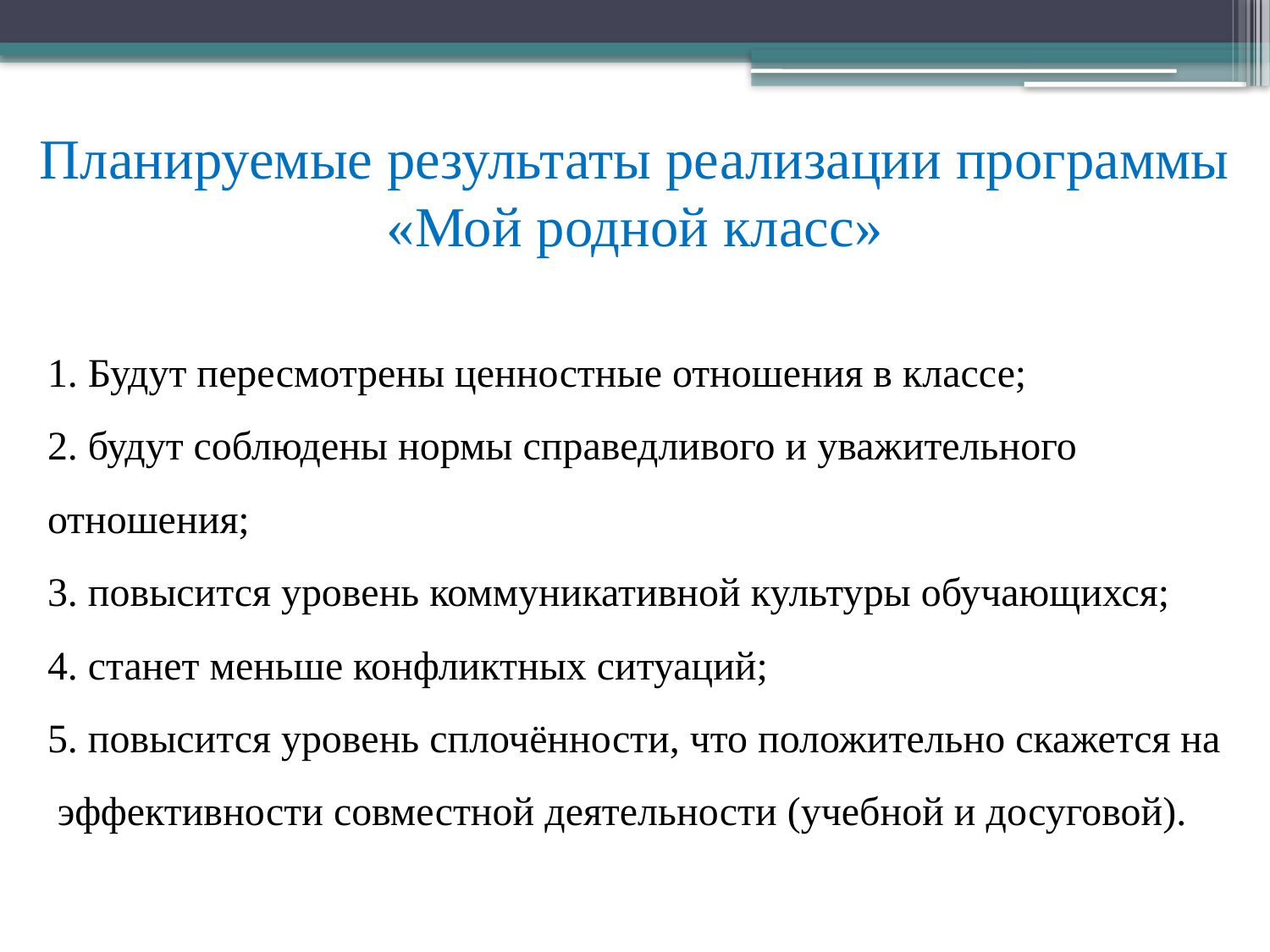

# Планируемые результаты реализации программы «Мой родной класс»
1. Будут пересмотрены ценностные отношения в классе;
2. будут соблюдены нормы справедливого и уважительного отношения;
3. повысится уровень коммуникативной культуры обучающихся;
4. станет меньше конфликтных ситуаций;
5. повысится уровень сплочённости, что положительно скажется на  эффективности совместной деятельности (учебной и досуговой).